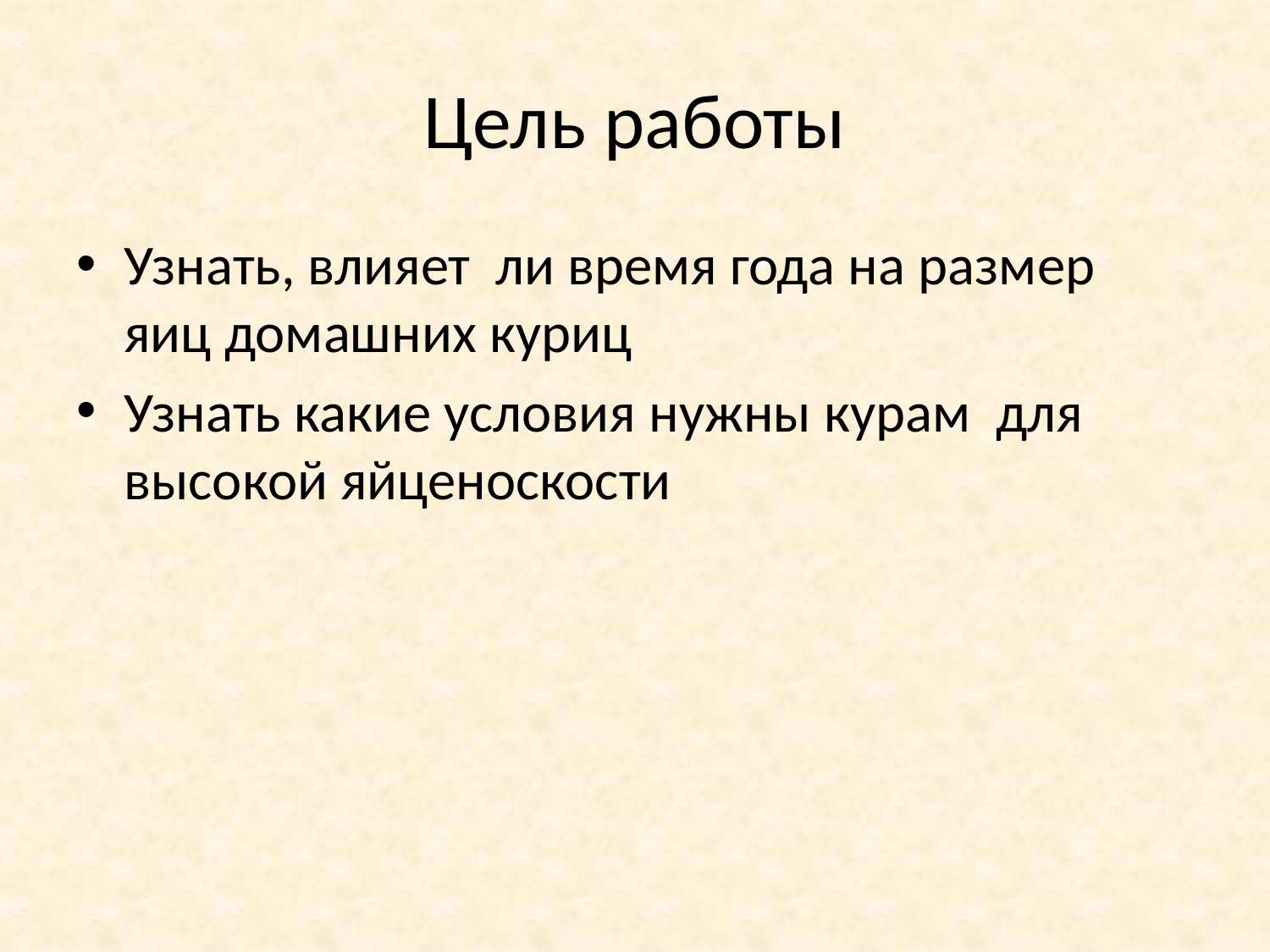

# Цель работы
Узнать, влияет  ли время года на размер  яиц домашних куриц
Узнать какие условия нужны курам  для высокой яйценоскости